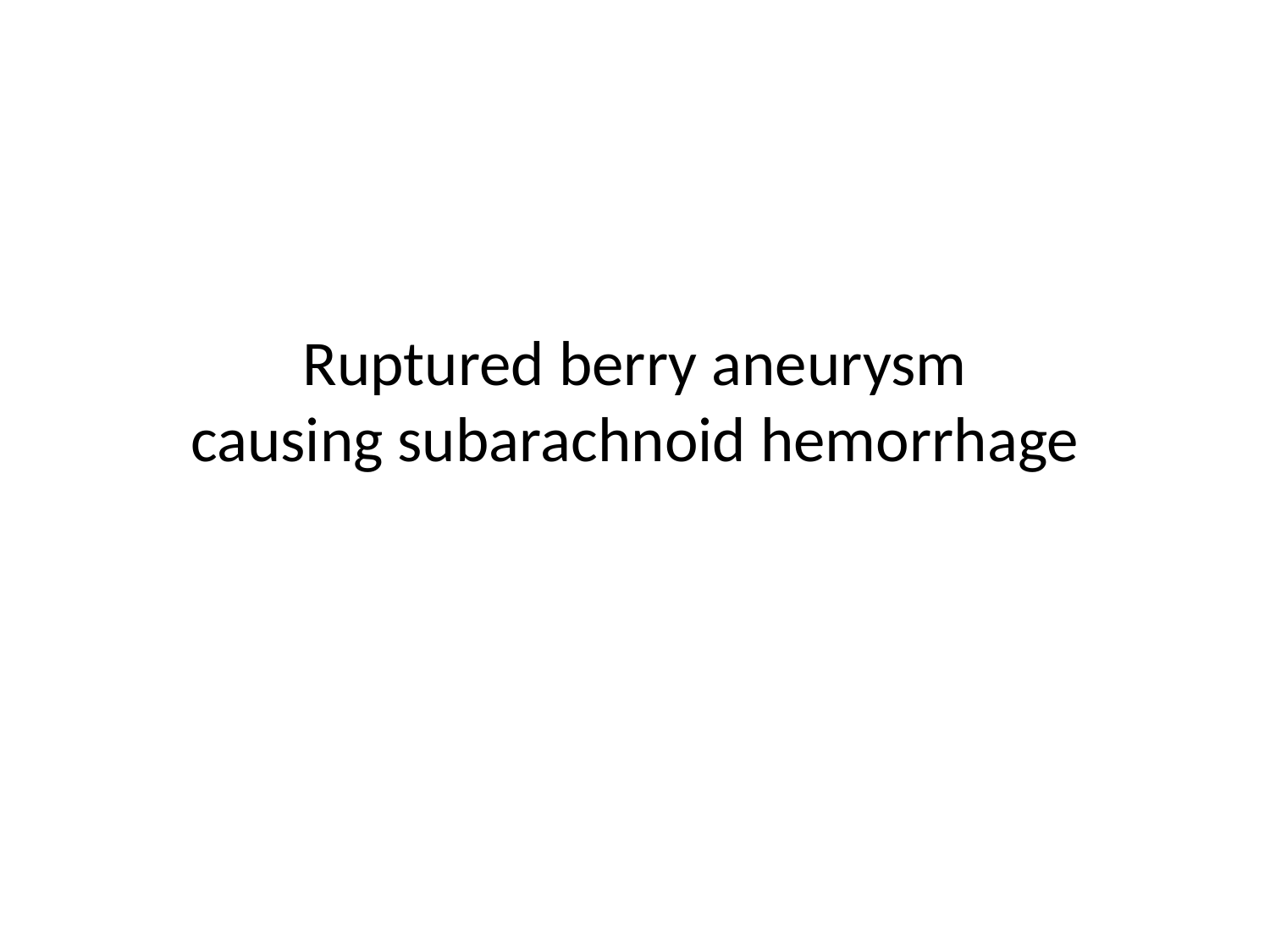

# Ruptured berry aneurysm causing subarachnoid hemorrhage